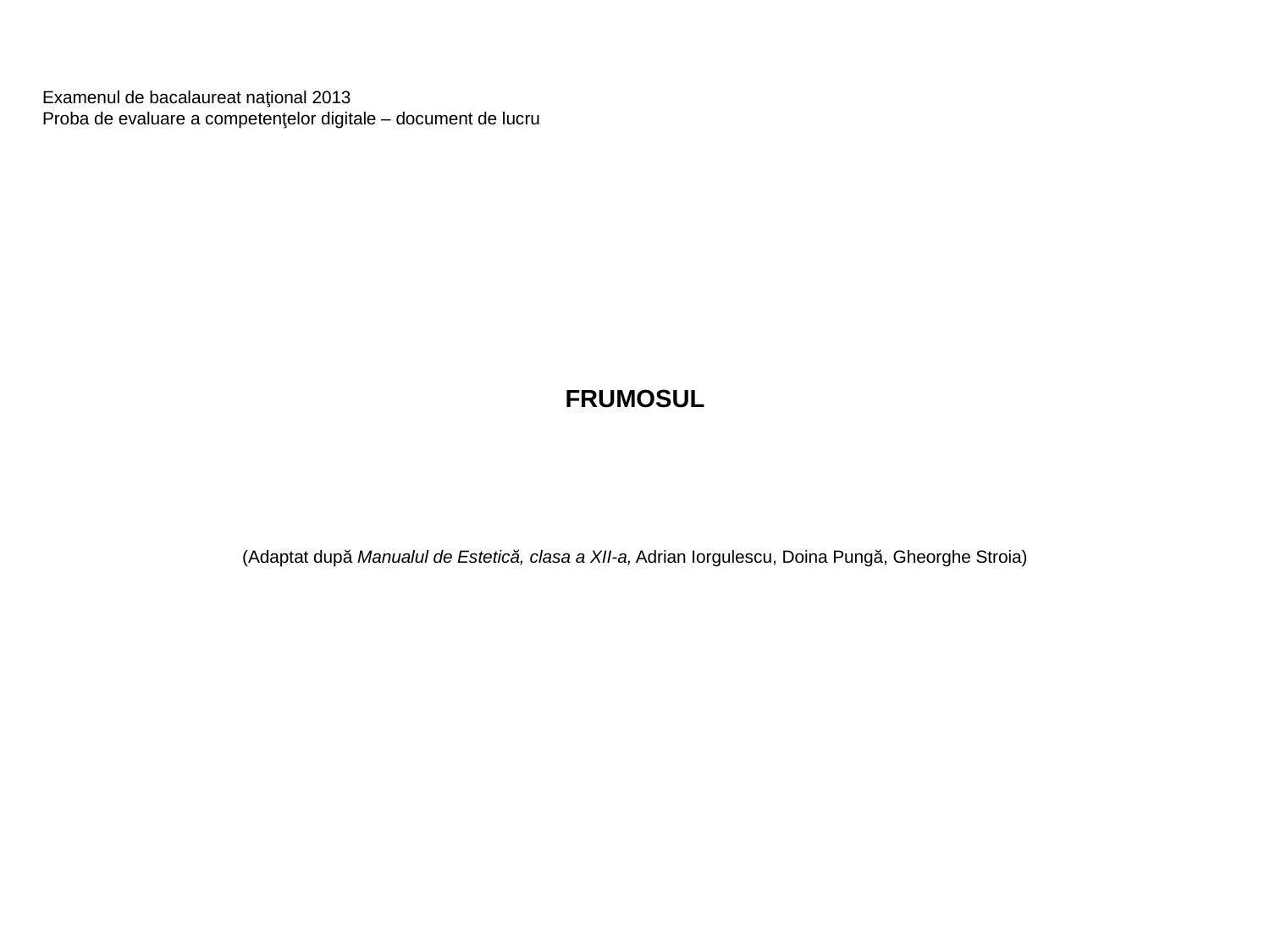

Examenul de bacalaureat naţional 2013
Proba de evaluare a competenţelor digitale – document de lucru
# FRUMOSUL
(Adaptat după Manualul de Estetică, clasa a XII-a, Adrian Iorgulescu, Doina Pungă, Gheorghe Stroia)